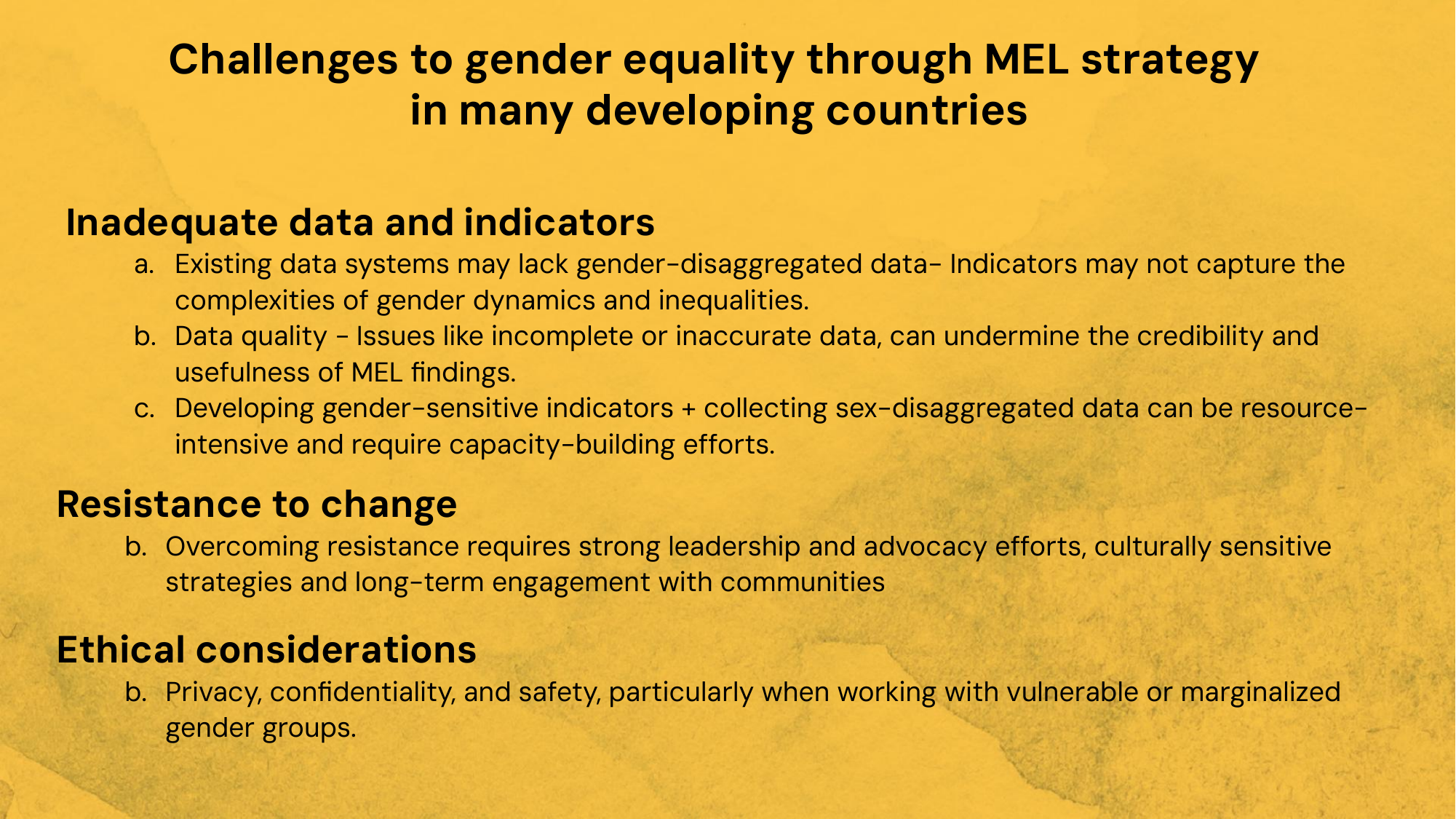

# Challenges to gender equality through MEL strategy
in many developing countries
Inadequate data and indicators
Existing data systems may lack gender-disaggregated data- Indicators may not capture the complexities of gender dynamics and inequalities.
Data quality - Issues like incomplete or inaccurate data, can undermine the credibility and usefulness of MEL findings.
Developing gender-sensitive indicators + collecting sex-disaggregated data can be resource-intensive and require capacity-building efforts.
Resistance to change
Overcoming resistance requires strong leadership and advocacy efforts, culturally sensitive strategies and long-term engagement with communities
Ethical considerations
Privacy, confidentiality, and safety, particularly when working with vulnerable or marginalized gender groups.